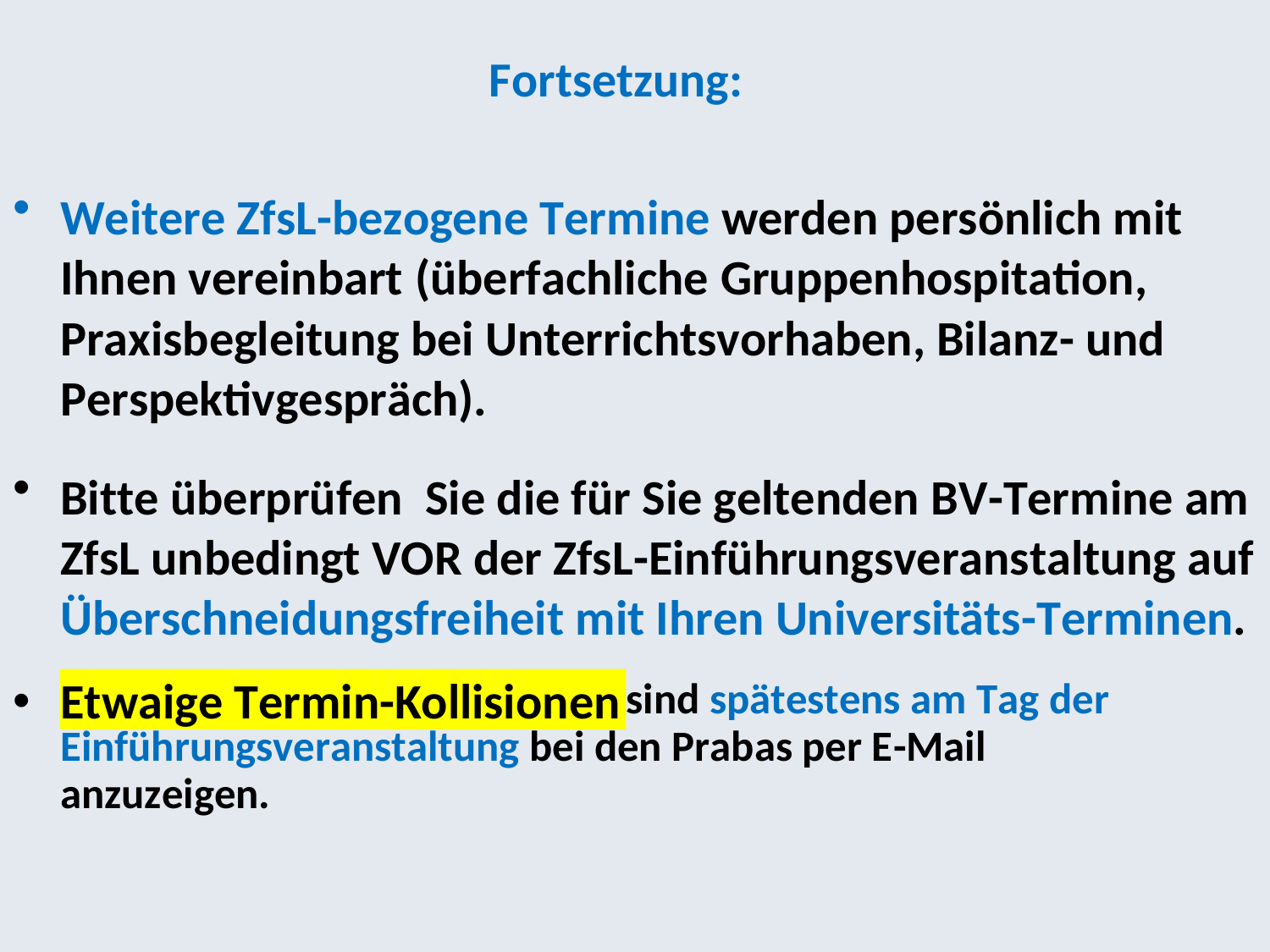

Fortsetzung:
•
Weitere ZfsL-bezogene Termine werden persönlich mit
Ihnen vereinbart (überfachliche Gruppenhospitation,
Praxisbegleitung bei Unterrichtsvorhaben, Bilanz- und
Perspektivgespräch).
•
Bitte überprüfen  Sie die für Sie geltenden BV-Termine am
ZfsL unbedingt VOR der ZfsL-Einführungsveranstaltung auf
Überschneidungsfreiheit mit Ihren Universitäts-Terminen.

Etwaige Termin-Kollisionen

•
sind spätestens am Tag der
Einführungsveranstaltung bei den Prabas per E-Mail
anzuzeigen.